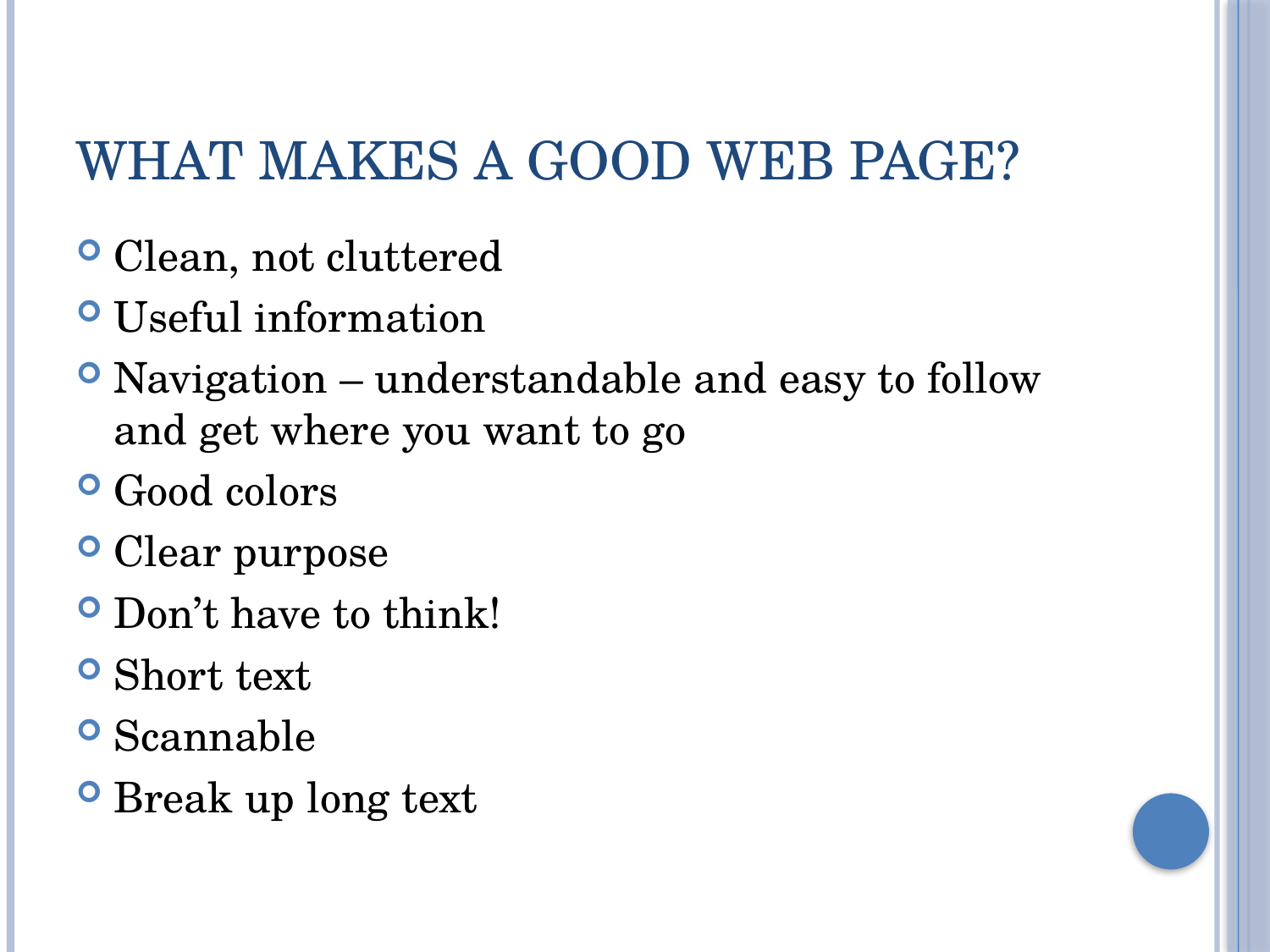

# What makes a Good Web Page?
Clean, not cluttered
Useful information
Navigation – understandable and easy to follow and get where you want to go
Good colors
Clear purpose
Don’t have to think!
Short text
Scannable
Break up long text